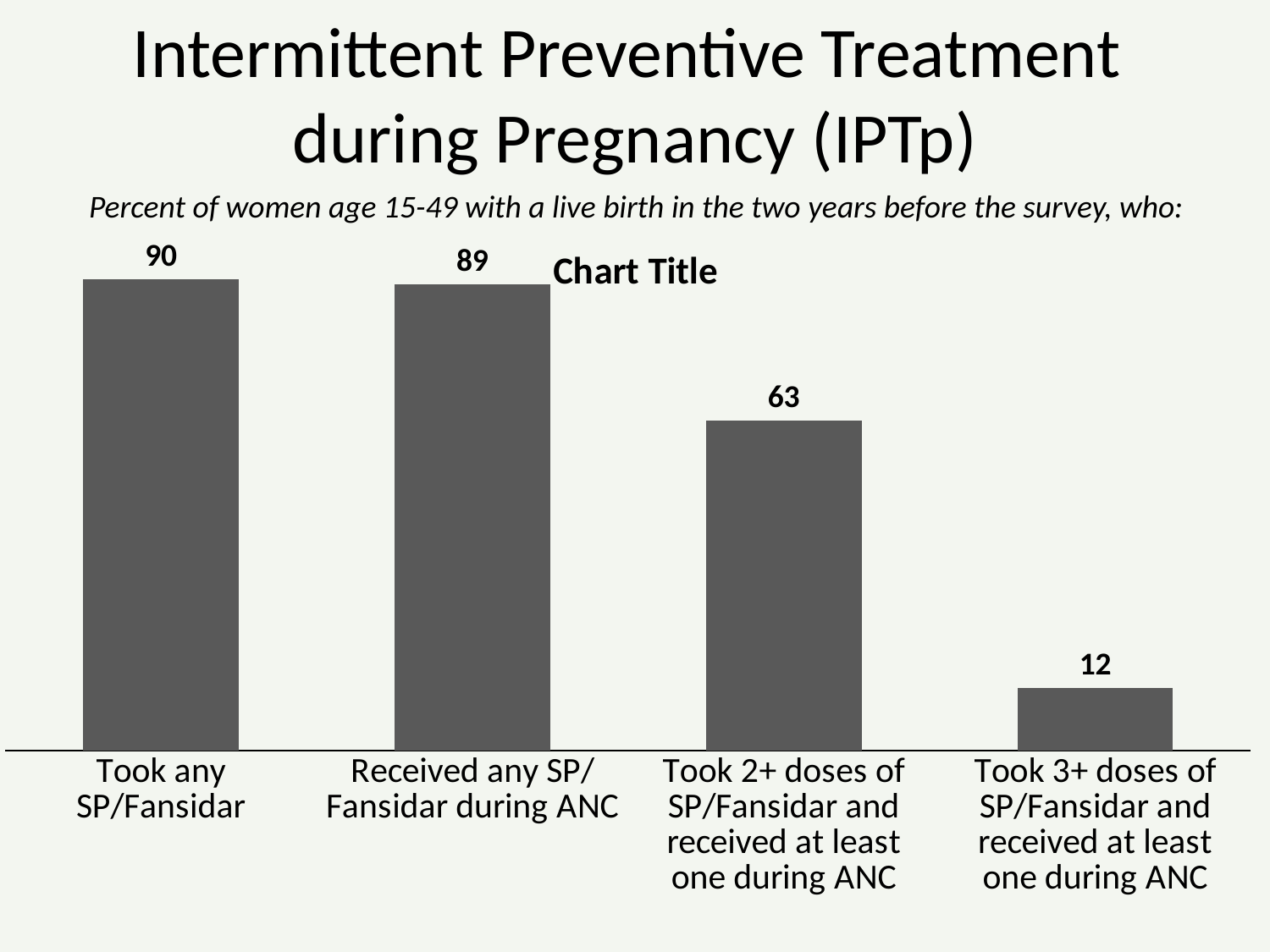

Intermittent Preventive Treatment
during Pregnancy (IPTp)
Percent of women age 15-49 with a live birth in the two years before the survey, who:

### Chart:

| Category |  |
|---|---|
| Took any SP/Fansidar | 90.0 |
| Received any SP/Fansidar during ANC | 89.0 |
| Took 2+ doses of SP/Fansidar and received at least one during ANC | 63.0 |
| Took 3+ doses of SP/Fansidar and received at least one during ANC | 12.0 |